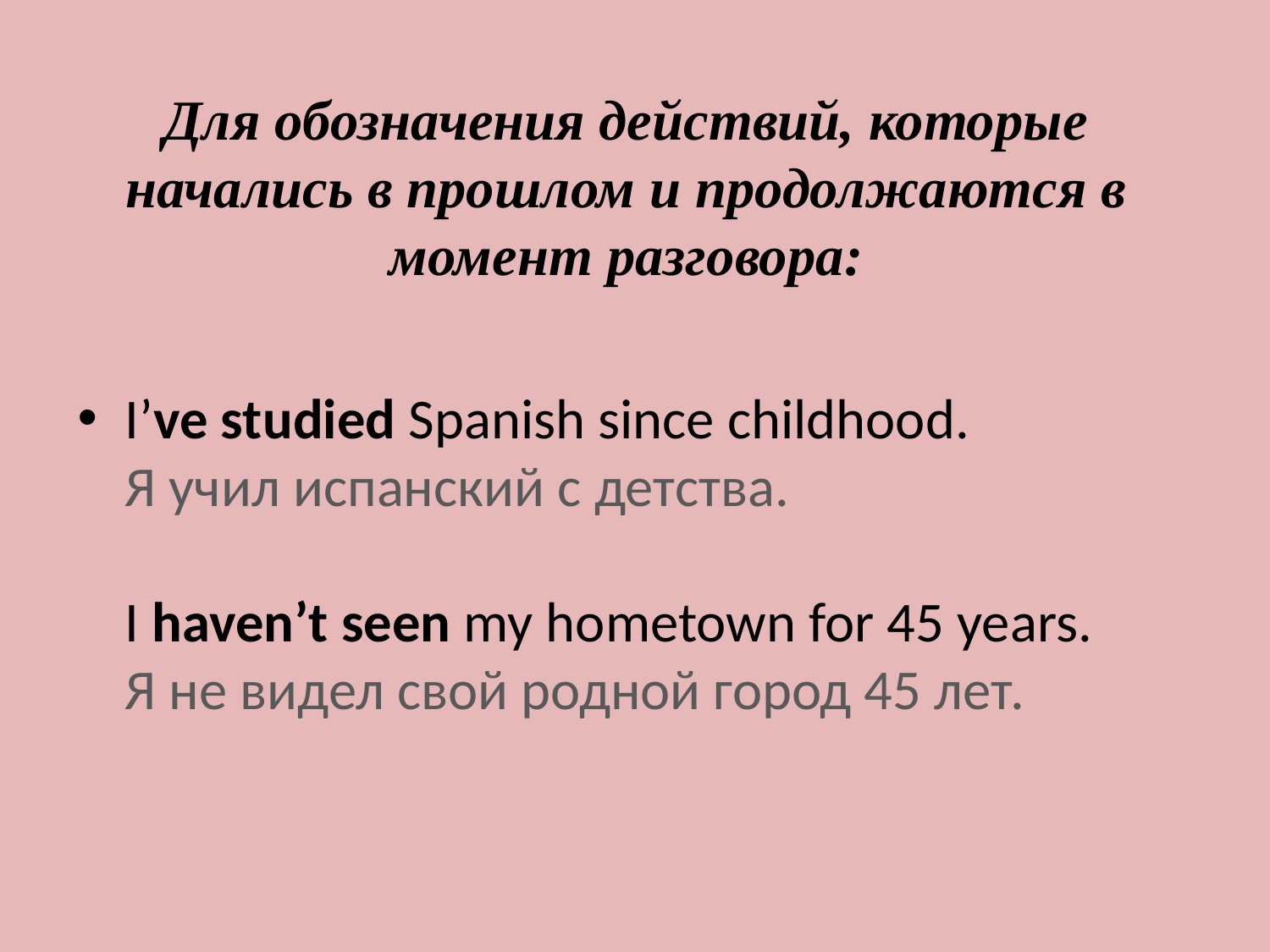

# Для обозначения действий, которые начались в прошлом и продолжаются в момент разговора:
I’ve studied Spanish since childhood.
Я учил испанский с детства.
I haven’t seen my hometown for 45 years.
Я не видел свой родной город 45 лет.